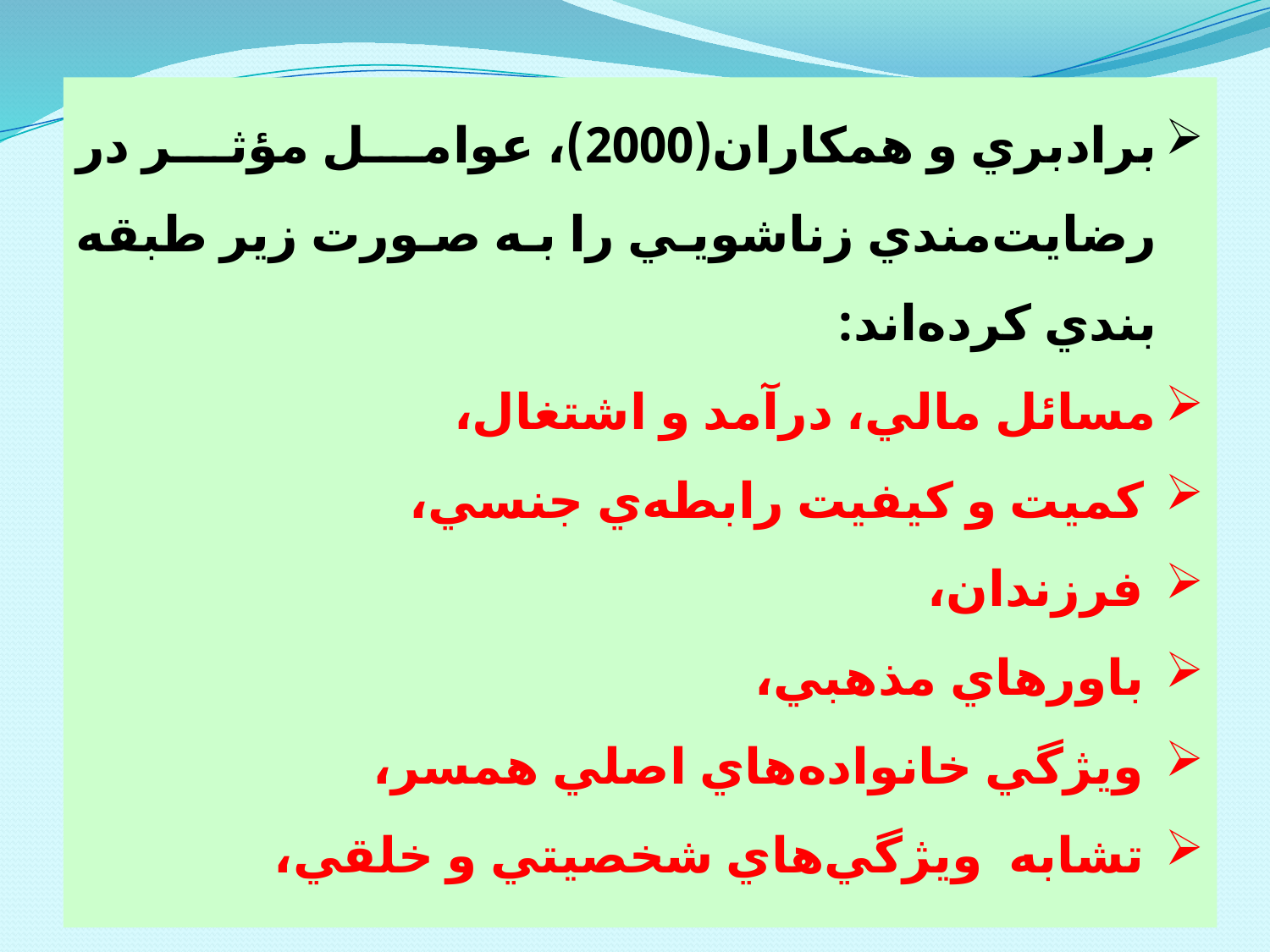

برادبري و همكاران(2000)، عوامل مؤثر در رضايت‌مندي زناشويي را به صورت زير طبقه‌ بندي كرده‌اند:
مسائل مالي، درآمد و اشتغال،
 کمیت و کیفیت رابطه‌ي جنسي،
 فرزندان،
 باورهاي مذهبي،
 ويژگي خانواده‌هاي اصلي همسر،
 تشابه  ويژگي‌هاي شخصيتي و خلقي،